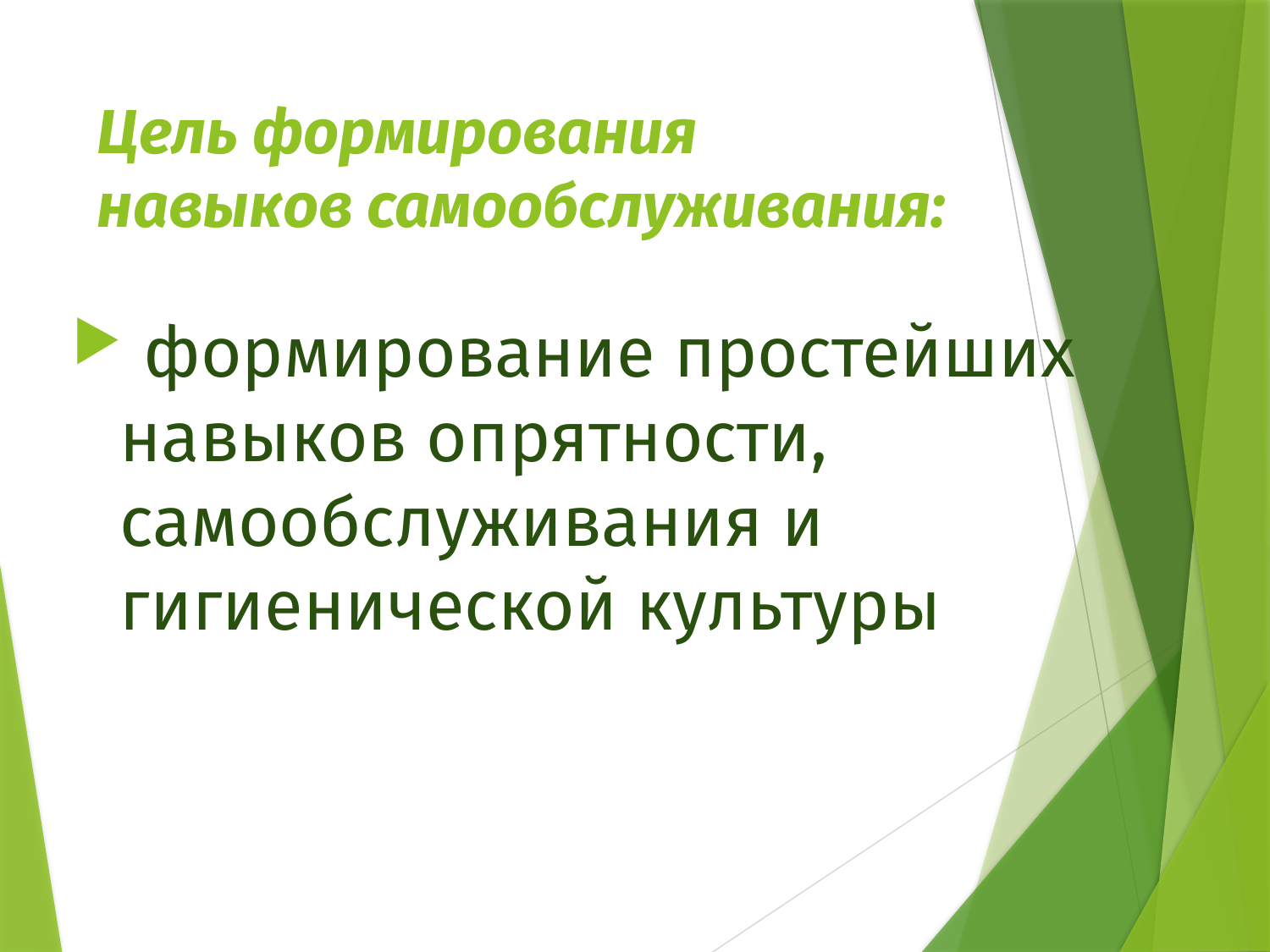

# Цель формирования навыков самообслуживания:
 формирование простейших навыков опрятности, самообслуживания и  гигиенической культуры